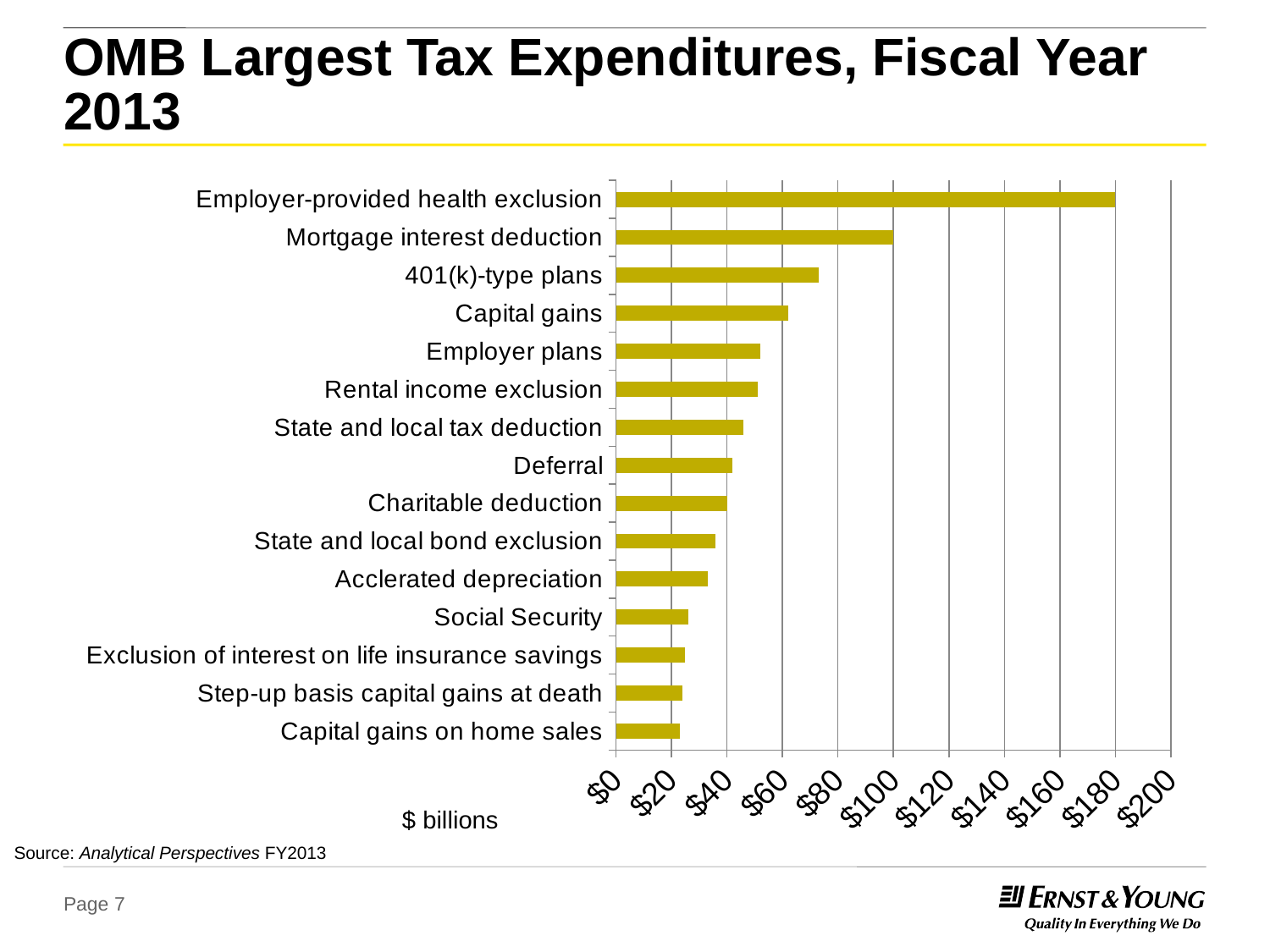

# OMB Largest Tax Expenditures, Fiscal Year 2013

### Chart

| Category | Series 1 |
|---|---|
| Capital gains on home sales | 23.0 |
| Step-up basis capital gains at death | 24.0 |
| Exclusion of interest on life insurance savings | 25.0 |
| Social Security | 26.0 |
| Acclerated depreciation | 33.0 |
| State and local bond exclusion | 36.0 |
| Charitable deduction | 40.0 |
| Deferral | 42.0 |
| State and local tax deduction | 46.0 |
| Rental income exclusion | 51.0 |
| Employer plans | 52.0 |
| Capital gains | 62.0 |
| 401(k)-type plans | 73.0 |
| Mortgage interest deduction | 100.0 |
| Employer-provided health exclusion | 180.0 |
$ billions
Source: Analytical Perspectives FY2013